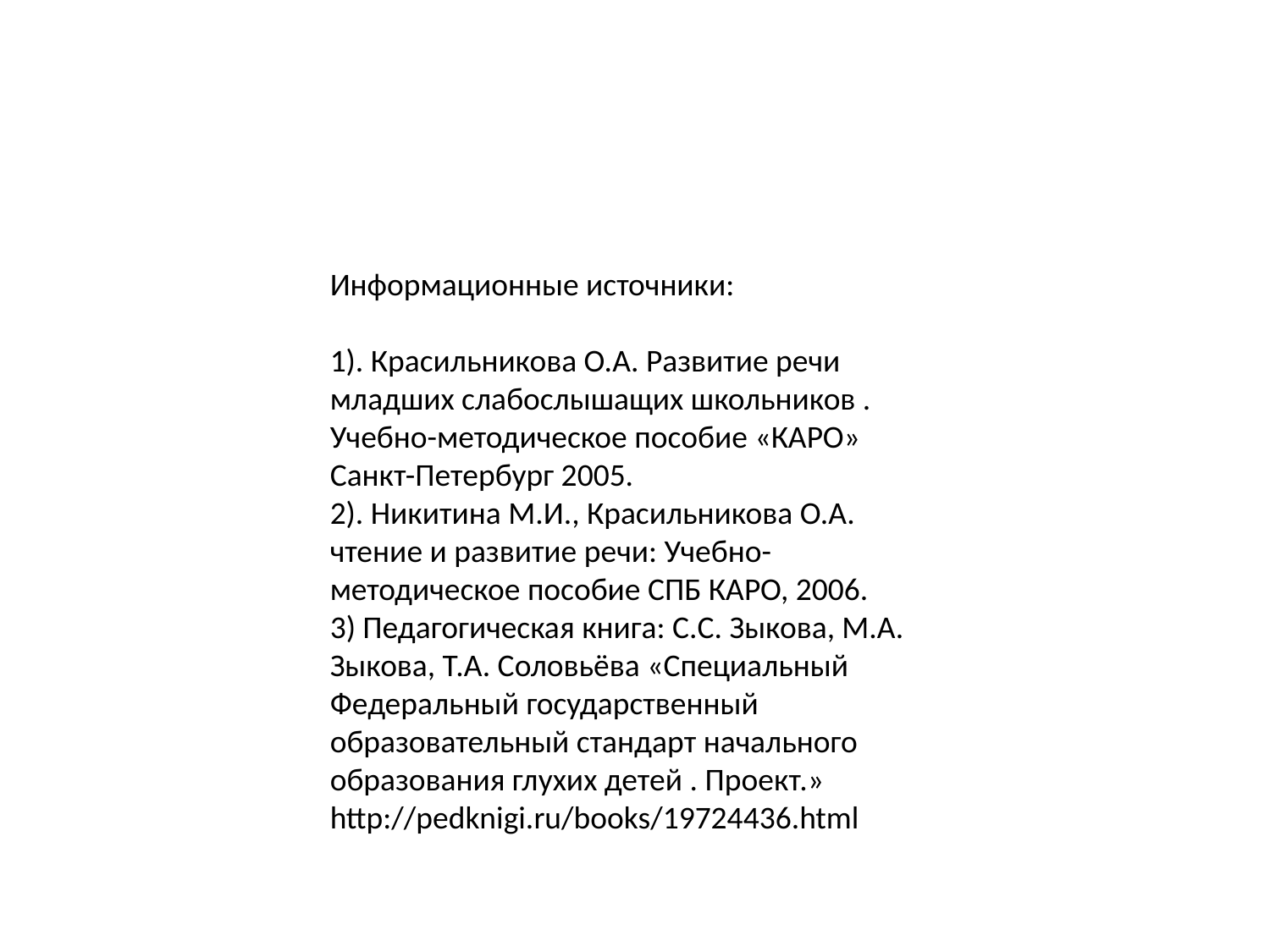

Информационные источники: 
1). Красильникова О.А. Развитие речи младших слабослышащих школьников . Учебно-методическое пособие «КАРО» Санкт-Петербург 2005.
2). Никитина М.И., Красильникова О.А. чтение и развитие речи: Учебно-методическое пособие СПБ КАРО, 2006.
3) Педагогическая книга: С.С. Зыкова, М.А. Зыкова, Т.А. Соловьёва «Специальный Федеральный государственный образовательный стандарт начального образования глухих детей . Проект.» http://pedknigi.ru/books/19724436.html